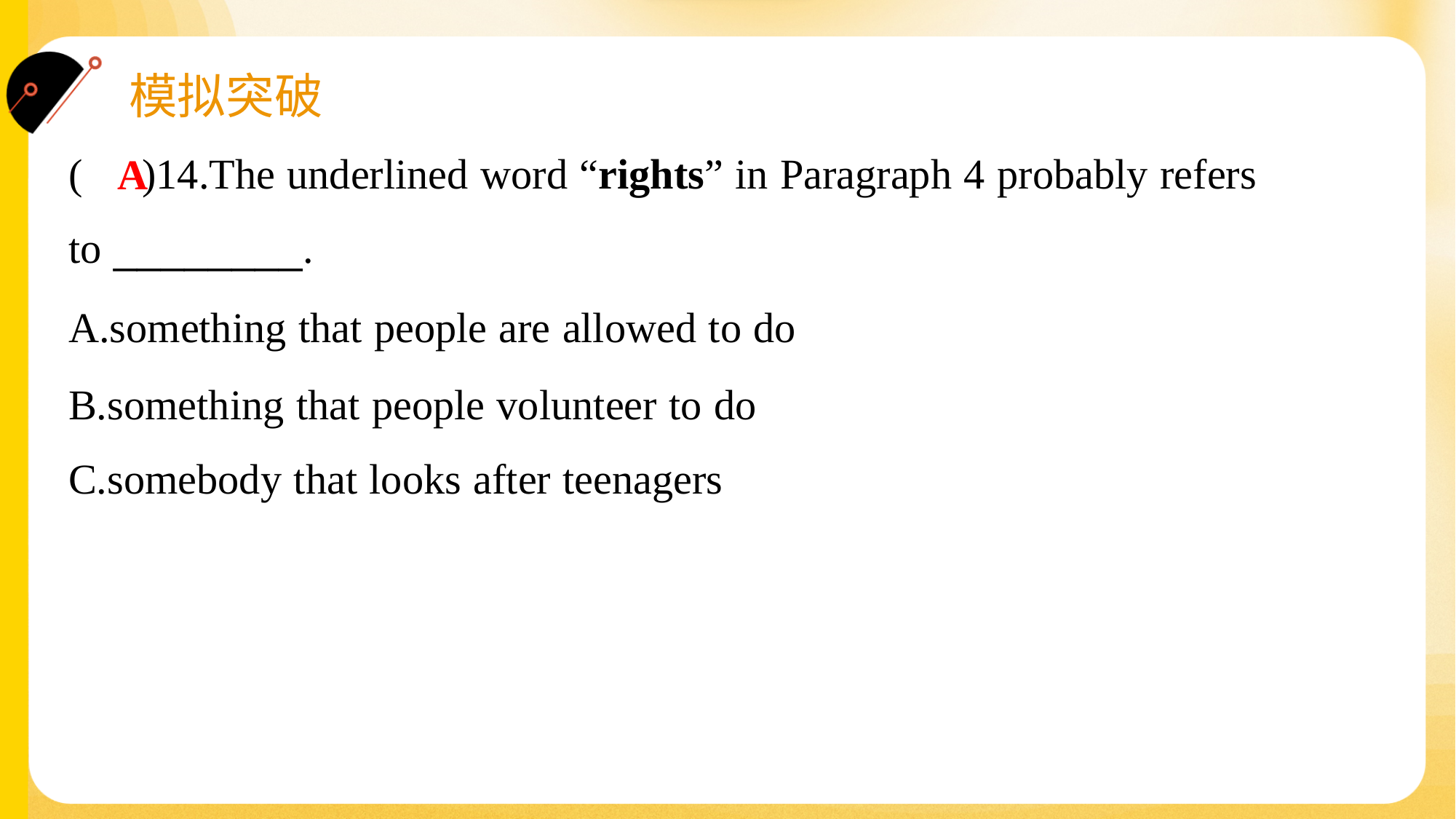

(     )14.The underlined word “rights” in Paragraph 4 probably refers
to ________.
A
A.something that people are allowed to do
B.something that people volunteer to do
C.somebody that looks after teenagers